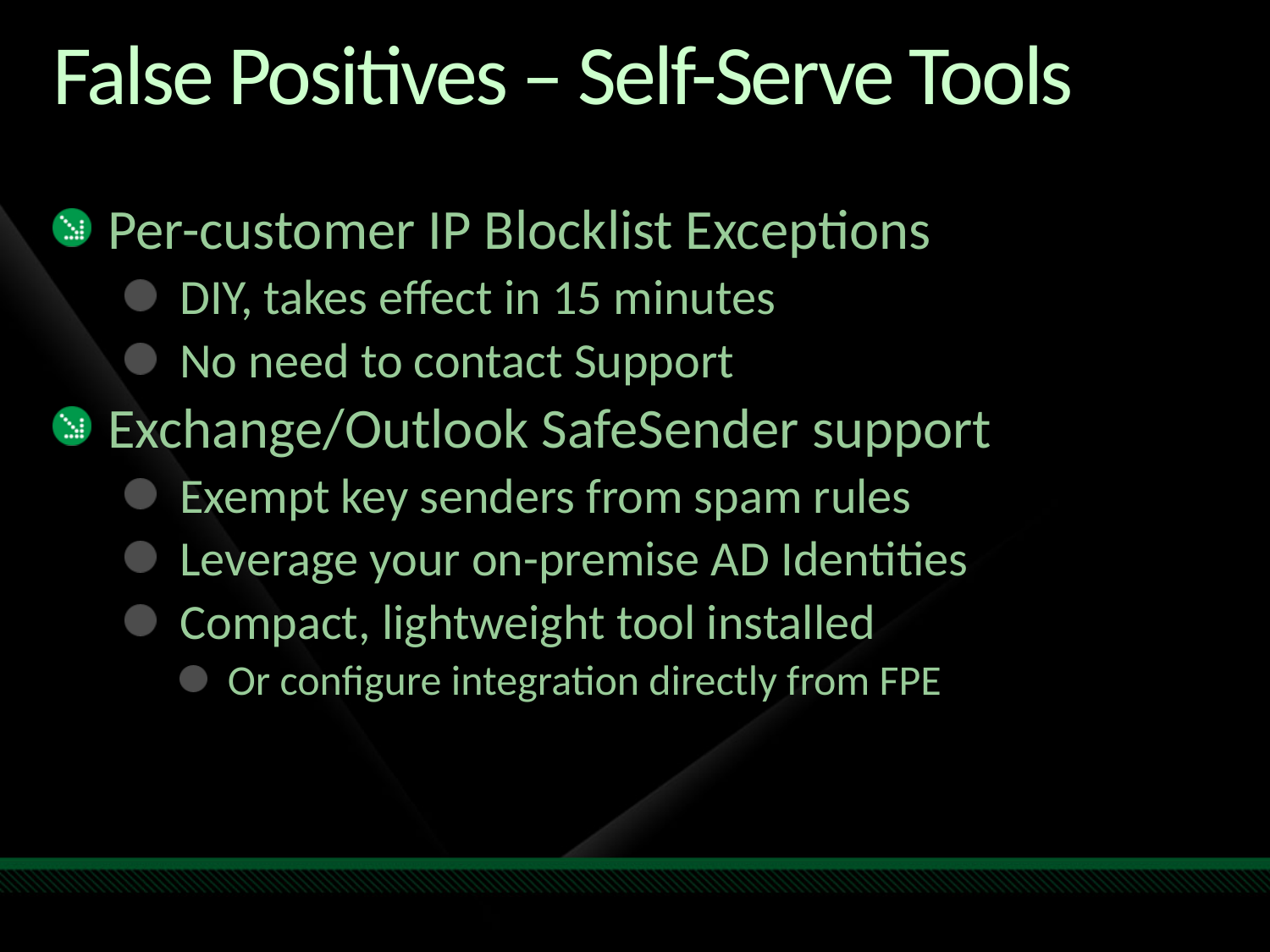

# False Positives – Self-Serve Tools
Per-customer IP Blocklist Exceptions
DIY, takes effect in 15 minutes
No need to contact Support
Exchange/Outlook SafeSender support
Exempt key senders from spam rules
Leverage your on-premise AD Identities
Compact, lightweight tool installed
Or configure integration directly from FPE